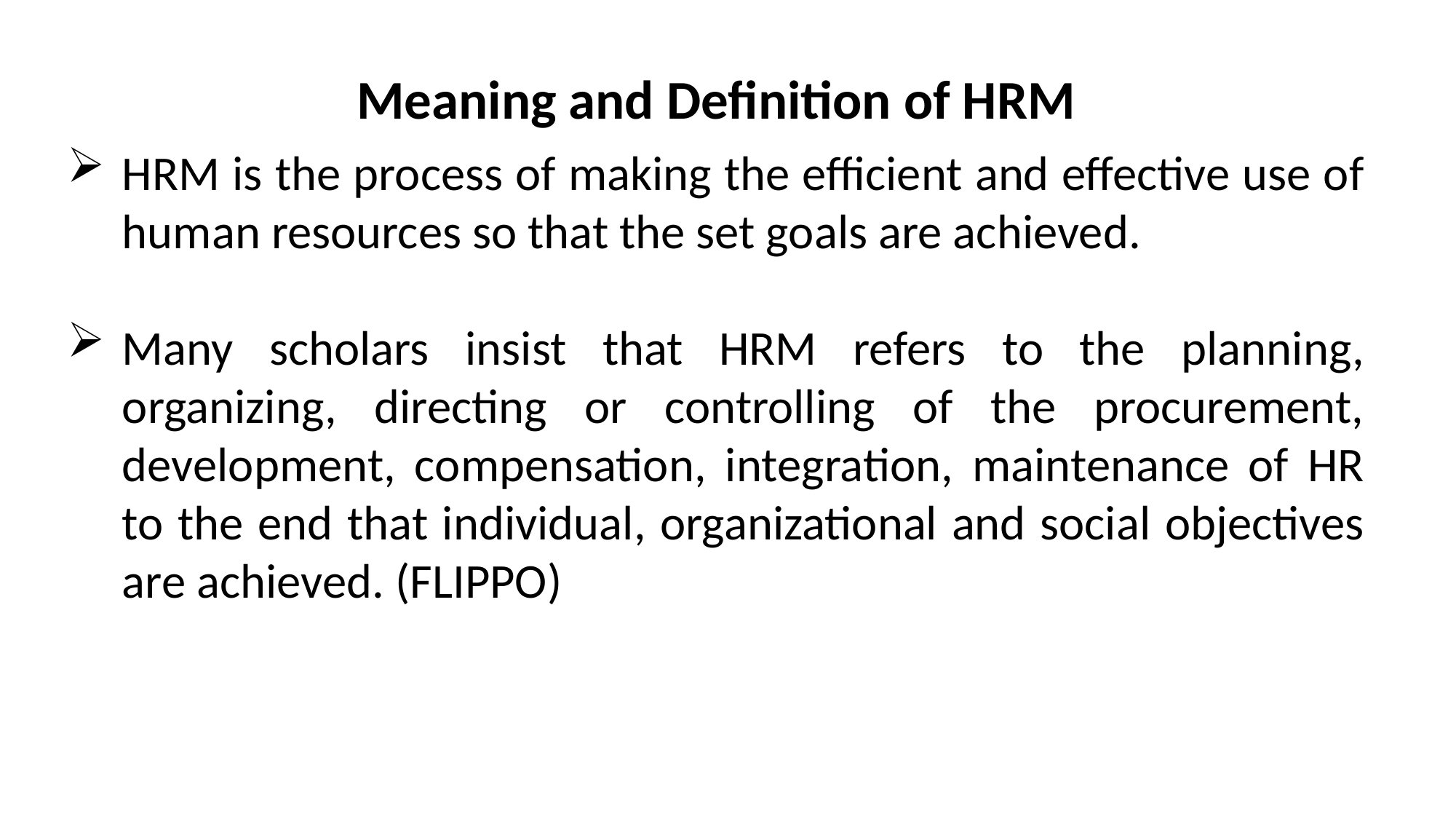

Meaning and Definition of HRM
HRM is the process of making the efficient and effective use of human resources so that the set goals are achieved.

Many scholars insist that HRM refers to the planning, organizing, directing or controlling of the procurement, development, compensation, integration, maintenance of HR to the end that individual, organizational and social objectives are achieved. (FLIPPO)